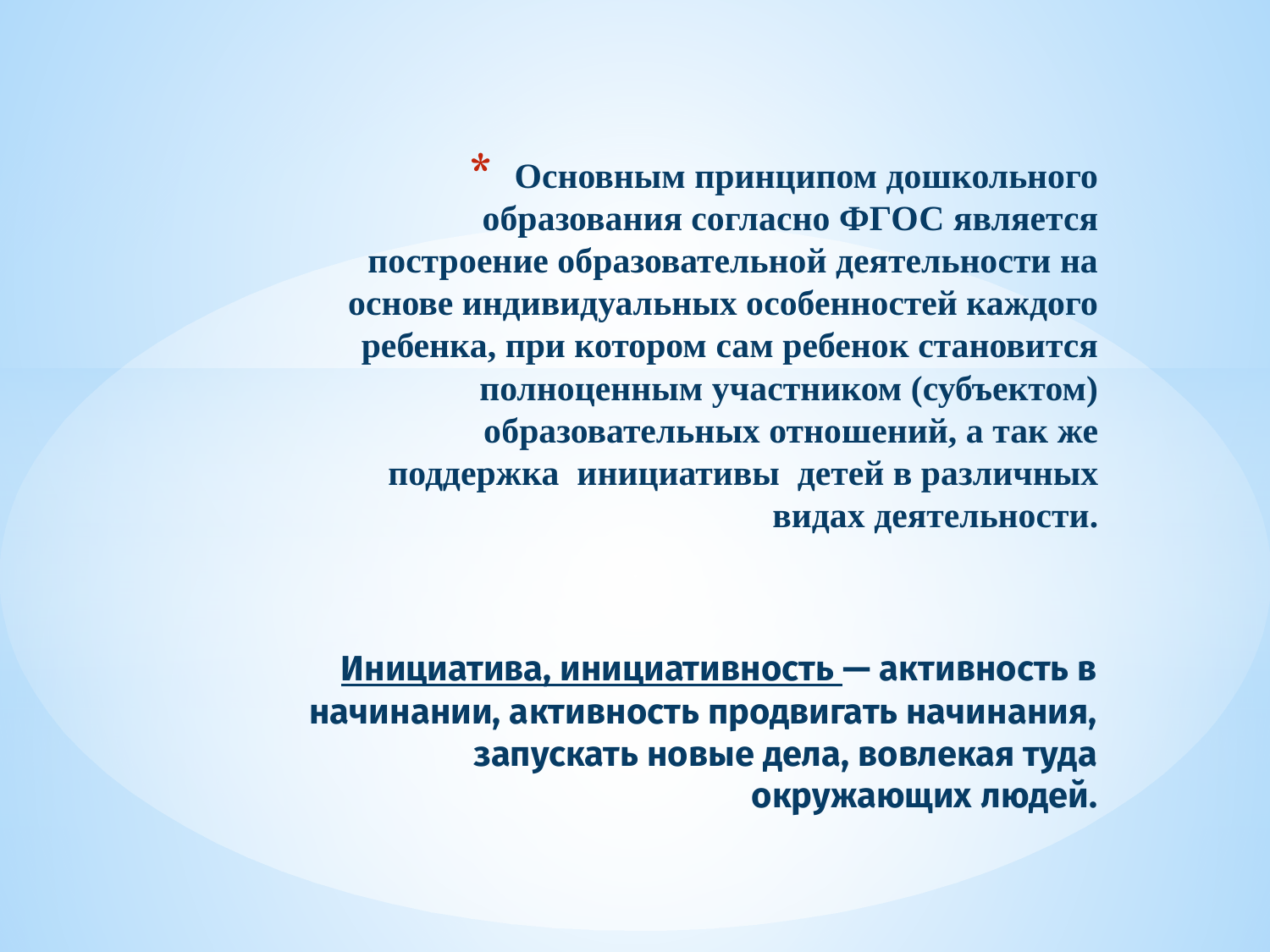

# Основным принципом дошкольного образования согласно ФГОС является построение образовательной деятельности на основе индивидуальных особенностей каждого ребенка, при котором сам ребенок становится полноценным участником (субъектом) образовательных отношений, а так же поддержка  инициативы  детей в различных видах деятельности.
Инициатива, инициативность — активность в начинании, активность продвигать начинания, запускать новые дела, вовлекая туда окружающих людей.